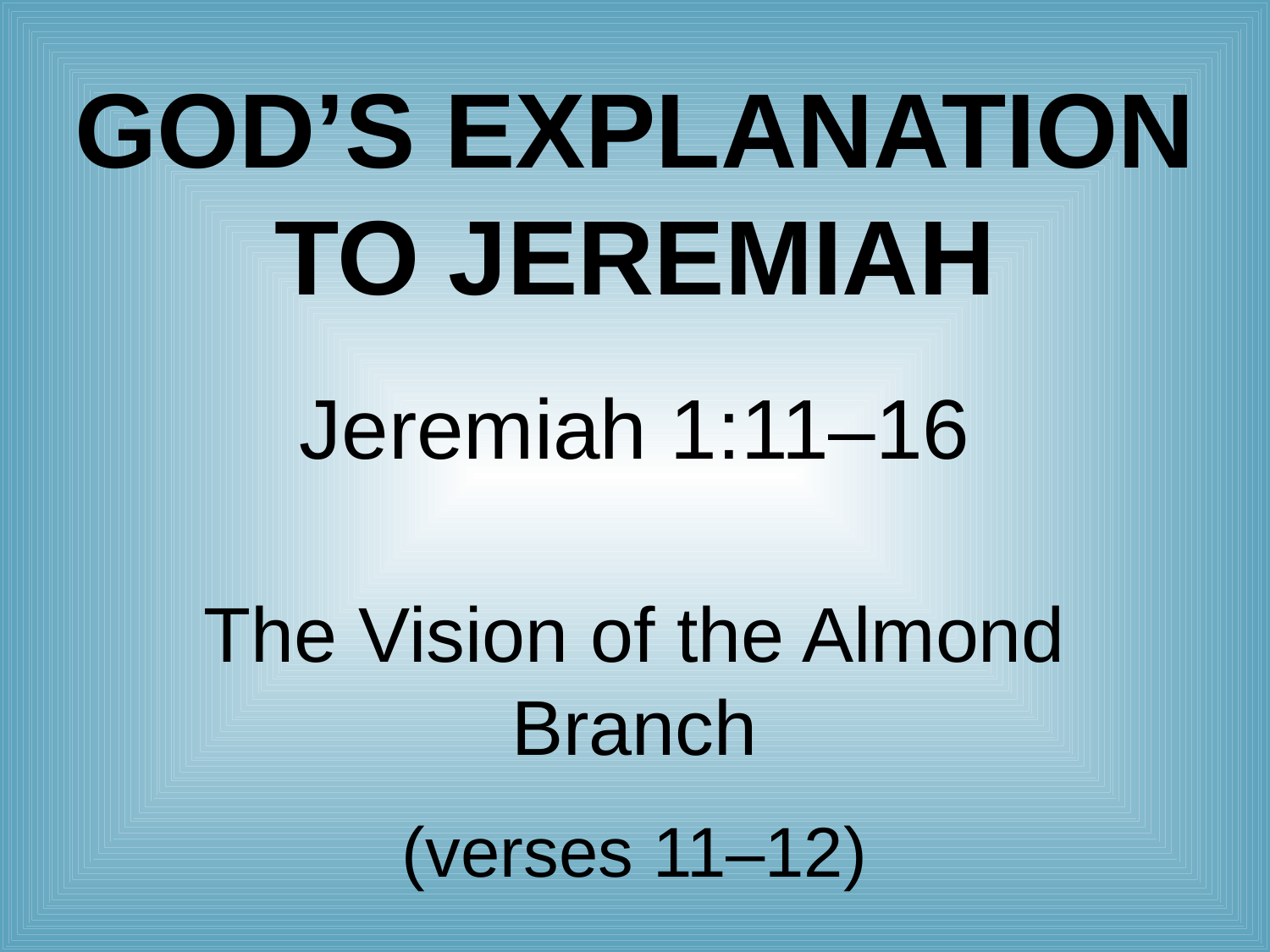

# God’s Explanation to Jeremiah
Jeremiah 1:11–16

The Vision of the Almond Branch
(verses 11–12)